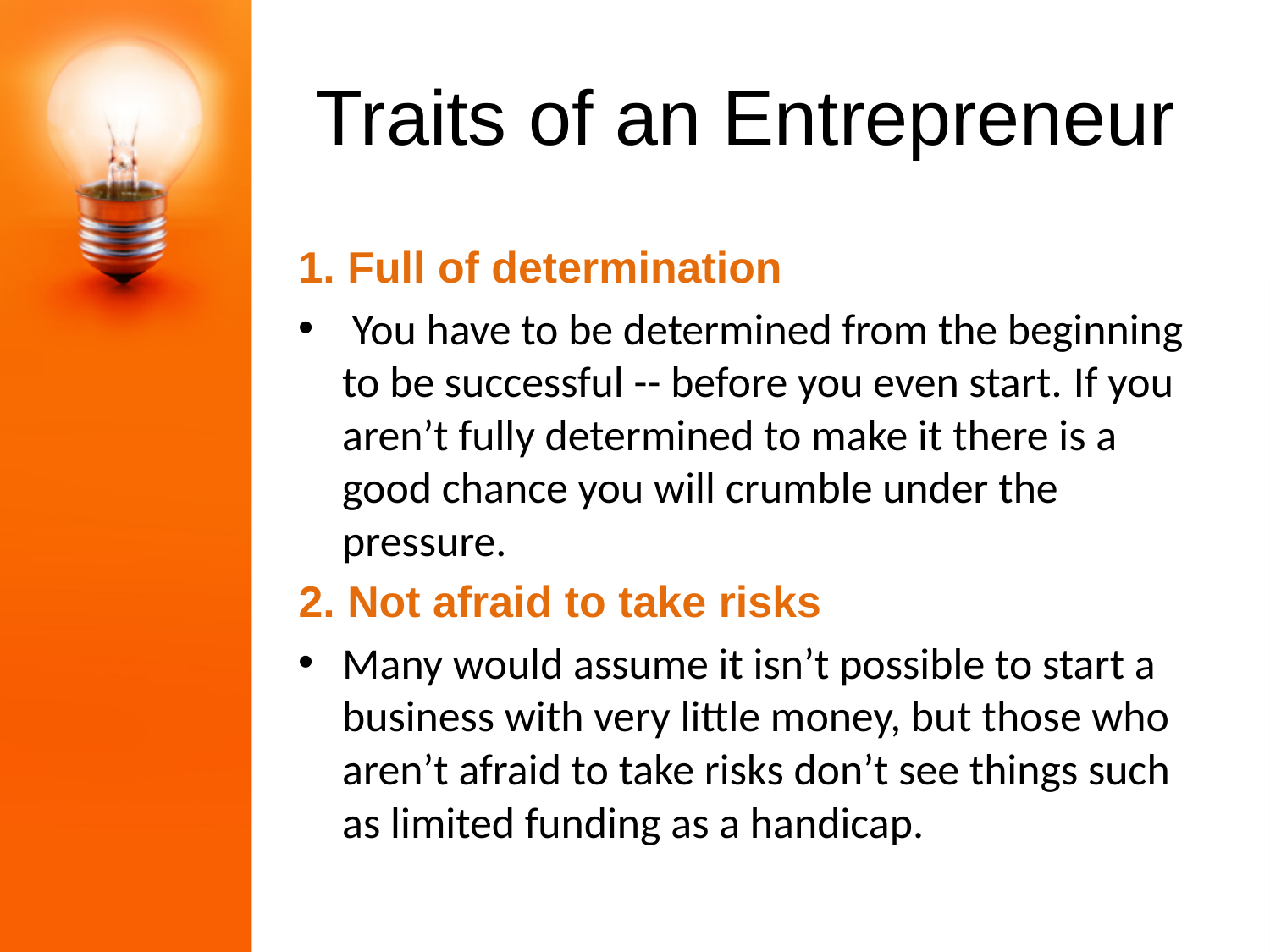

# Traits of an Entrepreneur
1. Full of determination
 You have to be determined from the beginning to be successful -- before you even start. If you aren’t fully determined to make it there is a good chance you will crumble under the pressure.
2. Not afraid to take risks
Many would assume it isn’t possible to start a business with very little money, but those who aren’t afraid to take risks don’t see things such as limited funding as a handicap.